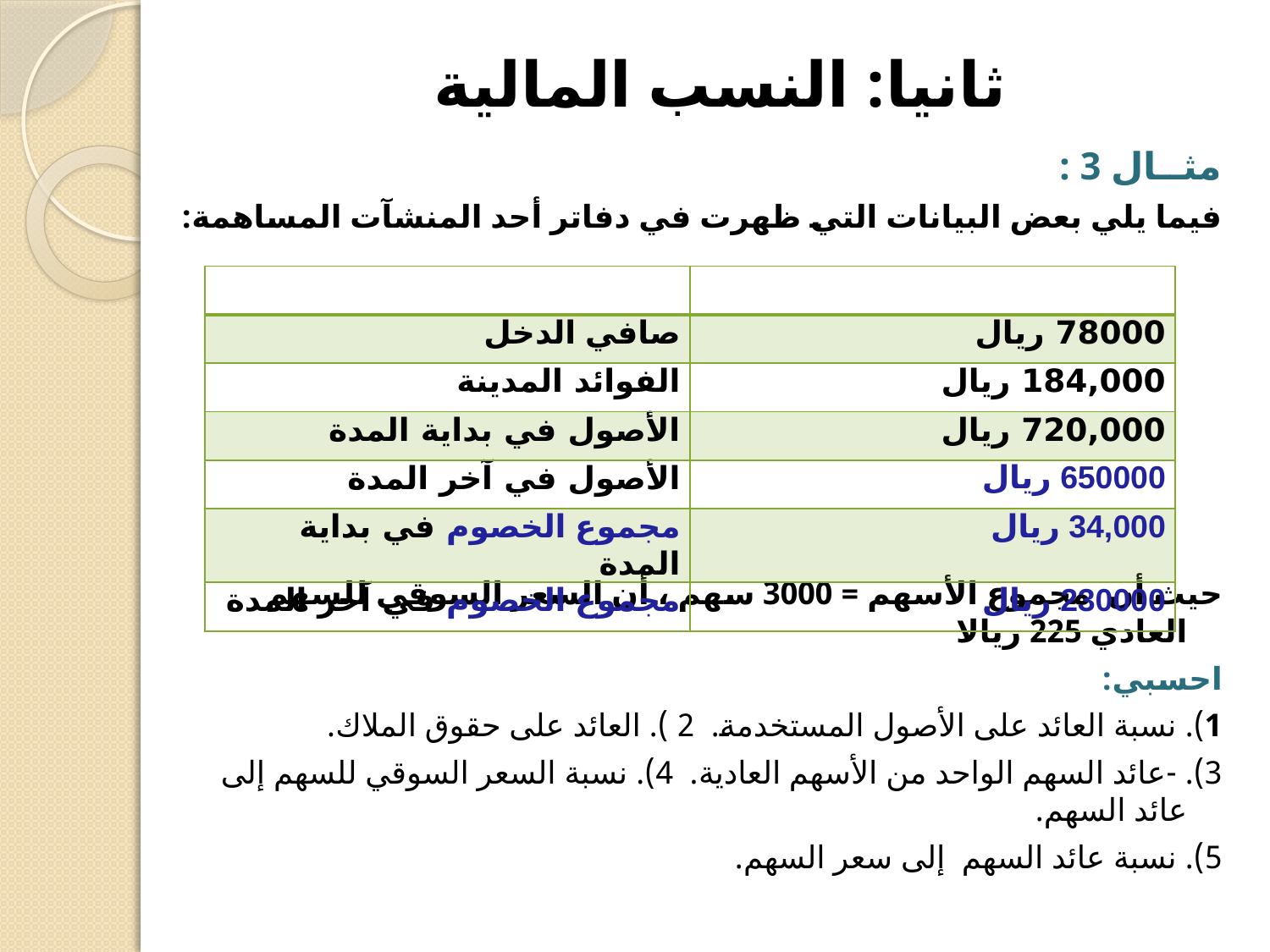

# ثانيا: النسب المالية
مثــال 3 :
فيما يلي بعض البيانات التي ظهرت في دفاتر أحد المنشآت المساهمة:

حيث أن  مجموع الأسهم = 3000 سهم ، أن السعر السوقي للسهم العادي 225 ريالا
احسبي:
1). نسبة العائد على الأصول المستخدمة.  2 ). العائد على حقوق الملاك.
3). -عائد السهم الواحد من الأسهم العادية.  4). نسبة السعر السوقي للسهم إلى عائد السهم.
5). نسبة عائد السهم  إلى سعر السهم.
|  |  |
| --- | --- |
| صافي الدخل | 78000 ريال |
| الفوائد المدينة | 184,000 ريال |
| الأصول في بداية المدة | 720,000 ريال |
| الأصول في آخر المدة | 650000 ريال |
| مجموع الخصوم في بداية المدة | 34,000 ريال |
| مجموع الخصوم في آخر المدة | 230000 ريال |